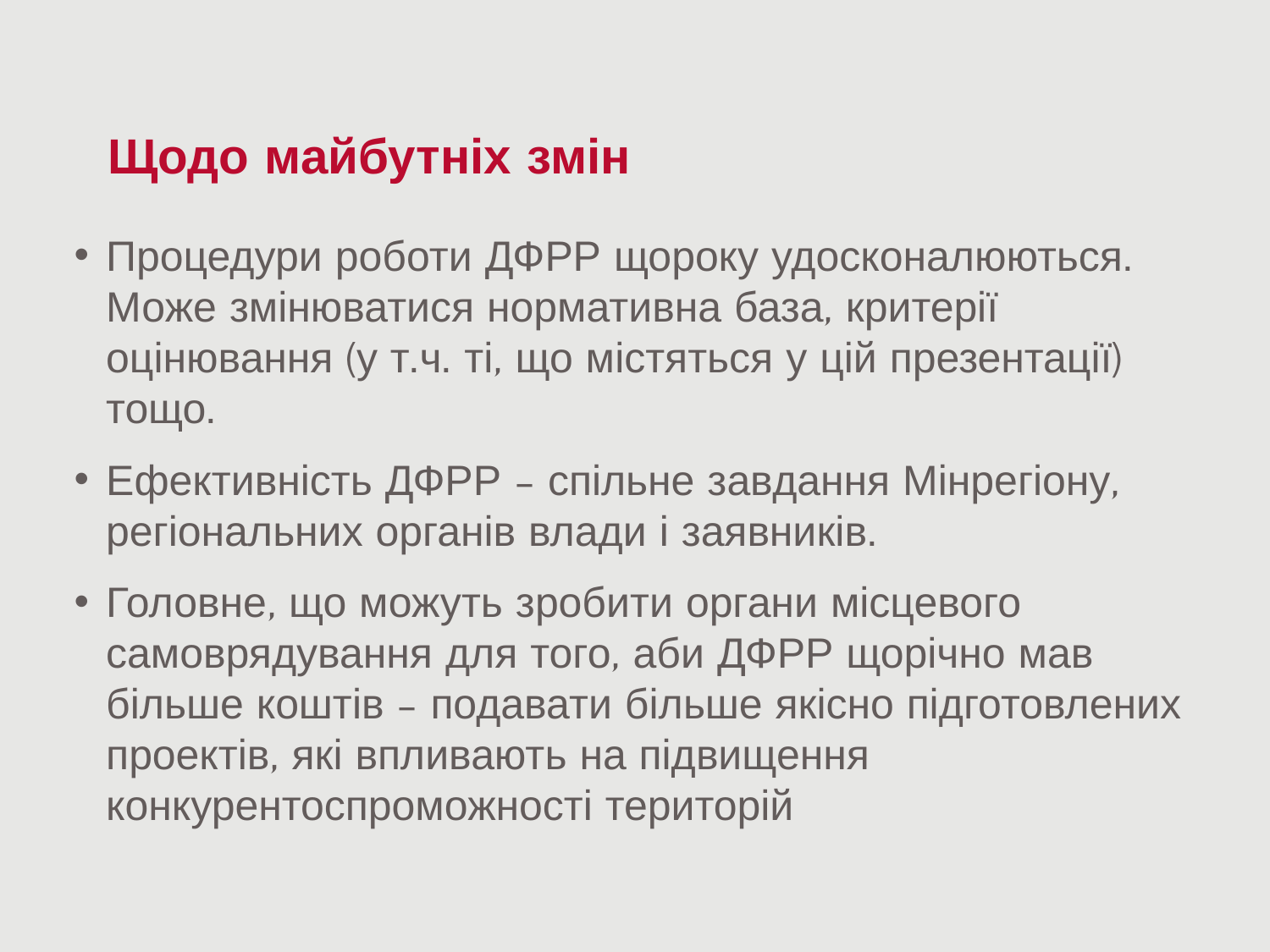

# Щодо майбутніх змін
Процедури роботи ДФРР щороку удосконалюються. Може змінюватися нормативна база, критерії оцінювання (у т.ч. ті, що містяться у цій презентації) тощо.
Ефективність ДФРР – спільне завдання Мінрегіону, регіональних органів влади і заявників.
Головне, що можуть зробити органи місцевого самоврядування для того, аби ДФРР щорічно мав більше коштів – подавати більше якісно підготовлених проектів, які впливають на підвищення конкурентоспроможності територій